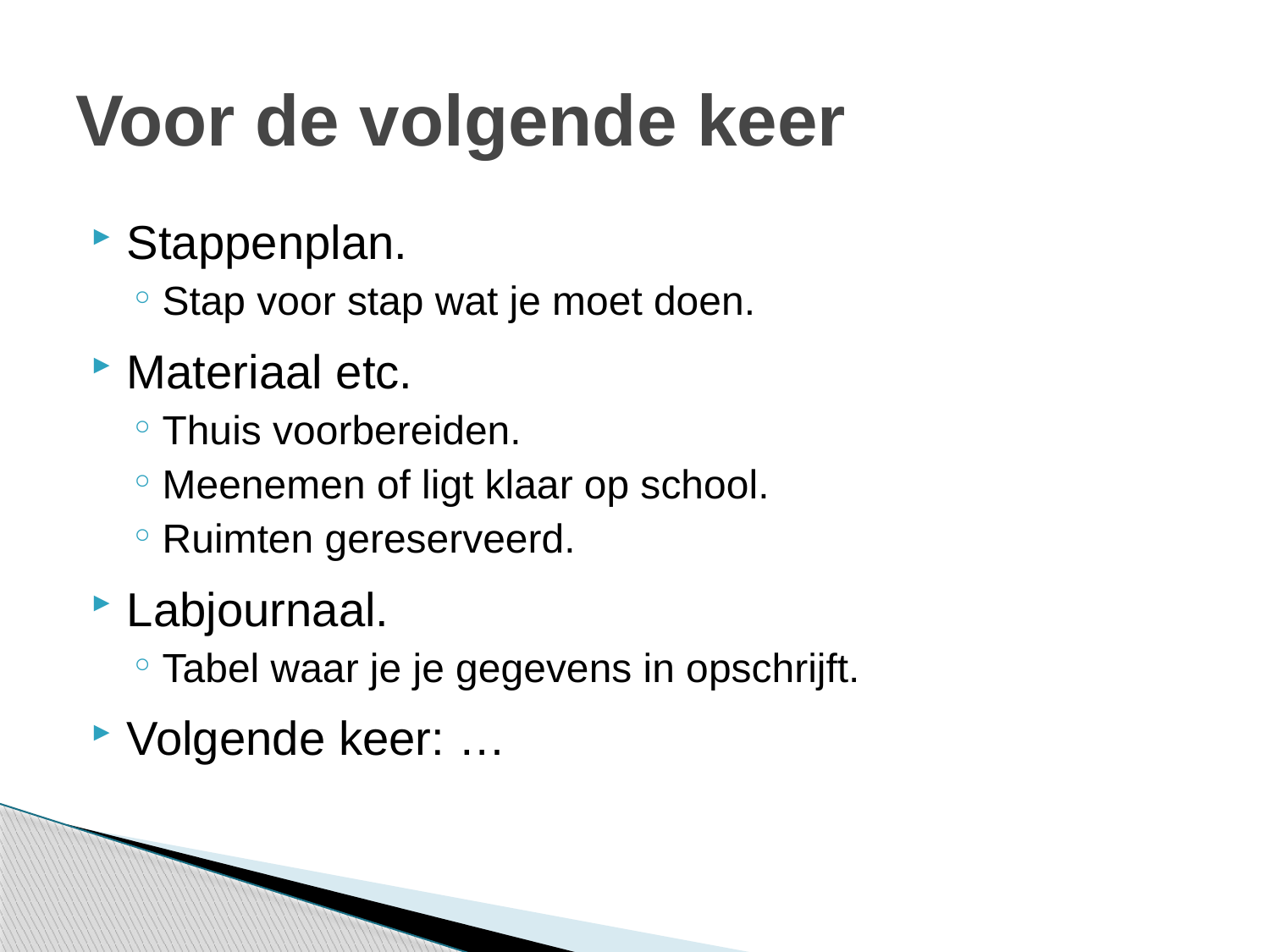

# Voor de volgende keer
Stappenplan.
Stap voor stap wat je moet doen.
Materiaal etc.
Thuis voorbereiden.
Meenemen of ligt klaar op school.
Ruimten gereserveerd.
Labjournaal.
Tabel waar je je gegevens in opschrijft.
Volgende keer: …